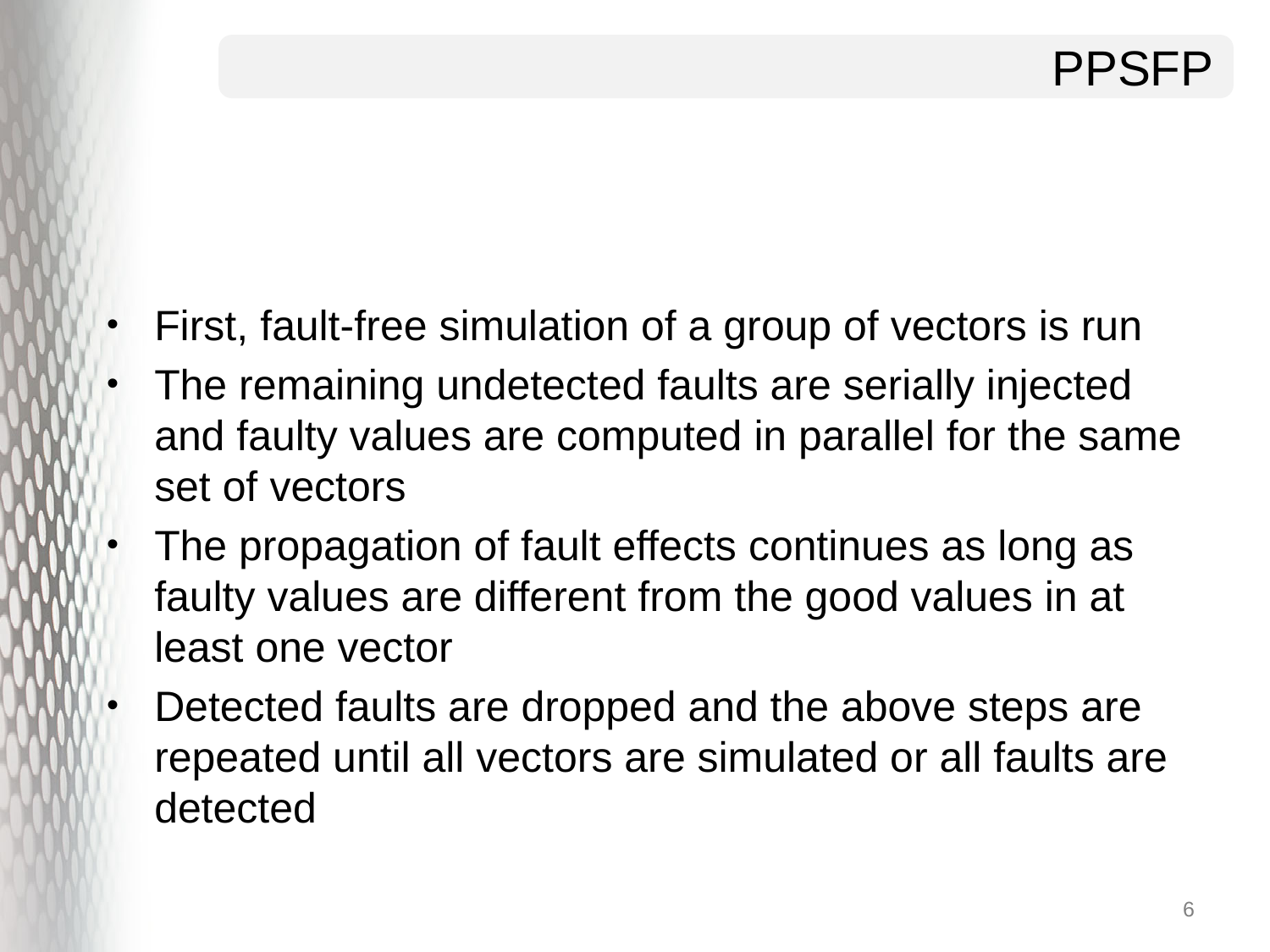

# PPSFP
First, fault-free simulation of a group of vectors is run
The remaining undetected faults are serially injected and faulty values are computed in parallel for the same set of vectors
The propagation of fault effects continues as long as faulty values are different from the good values in at least one vector
Detected faults are dropped and the above steps are repeated until all vectors are simulated or all faults are detected